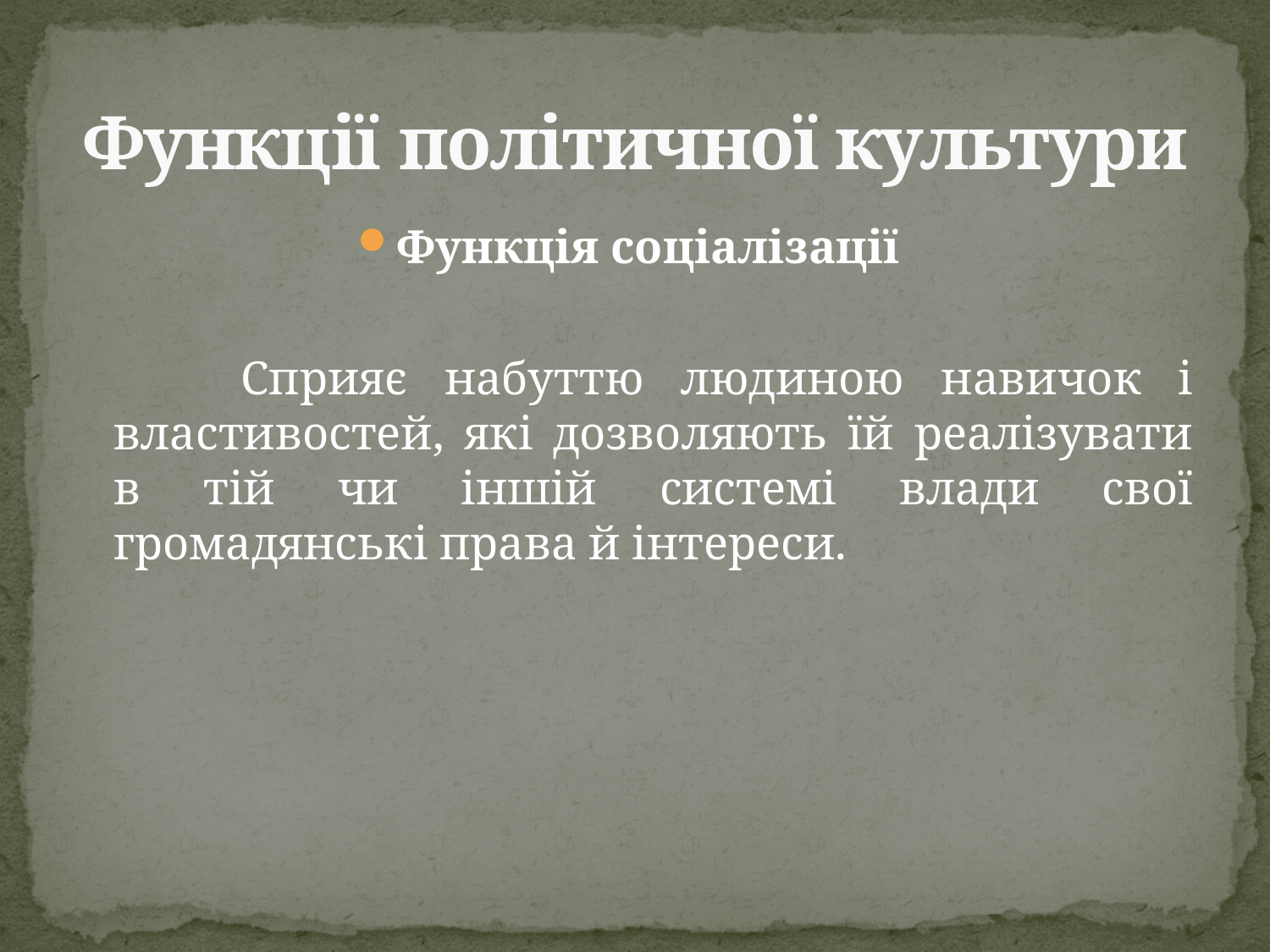

# Функції політичної культури
Функція соціалізації

		Сприяє набуттю людиною навичок і властивостей, які дозволяють їй реалізувати в тій чи іншій системі влади свої громадянські права й інтереси.